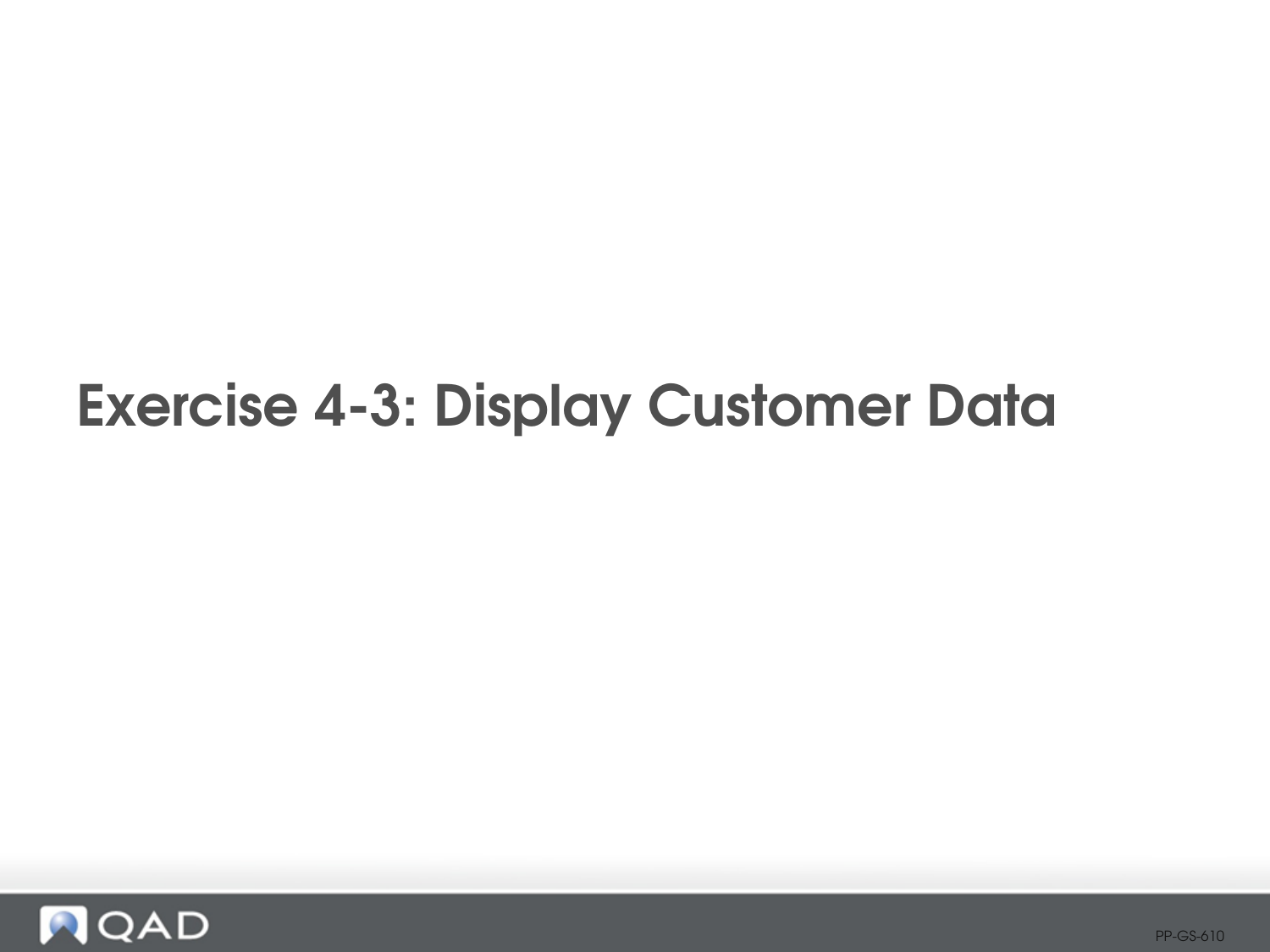

# Exercise 4-3: Display Customer Data
PP-GS-610